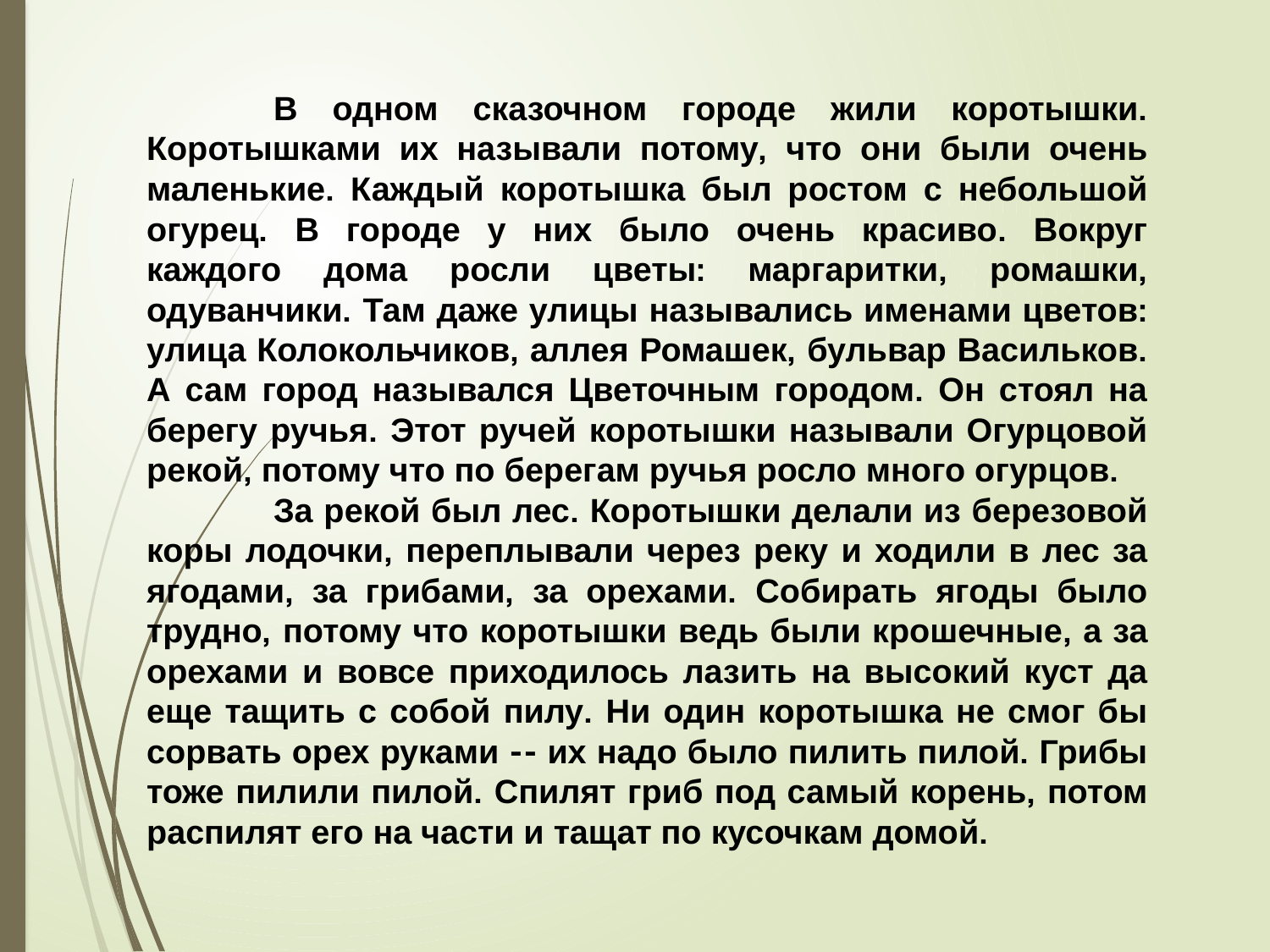

В одном сказочном городе жили коротышки. Коротышками их называли потому, что они были очень маленькие. Каждый коротышка был ростом с небольшой огурец. В городе у них было очень красиво. Вокруг каждого дома росли цветы: маргаритки, ромашки, одуванчики. Там даже улицы назывались именами цветов: улица Колокольчиков, аллея Ромашек, бульвар Васильков. А сам город назывался Цветочным городом. Он стоял на берегу ручья. Этот ручей коротышки называли Огурцовой рекой, потому что по берегам ручья росло много огурцов.
	За рекой был лес. Коротышки делали из березовой коры лодочки, переплывали через реку и ходили в лес за ягодами, за грибами, за орехами. Собирать ягоды было трудно, потому что коротышки ведь были крошечные, а за орехами и вовсе приходилось лазить на высокий куст да еще тащить с собой пилу. Ни один коротышка не смог бы сорвать орех руками -- их надо было пилить пилой. Грибы тоже пилили пилой. Спилят гриб под самый корень, потом распилят его на части и тащат по кусочкам домой.